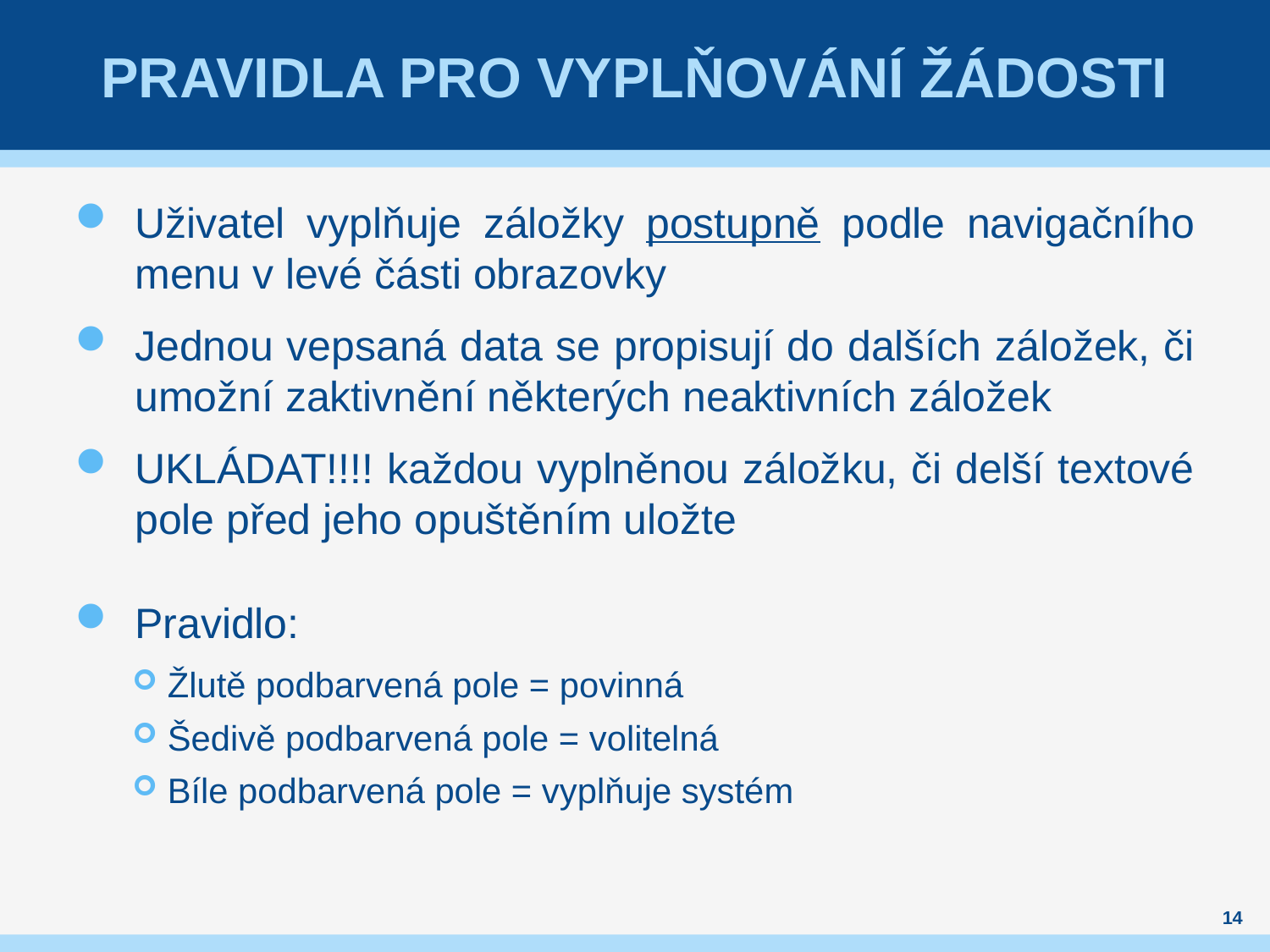

# Pravidla pro vyplňování žádosti
Uživatel vyplňuje záložky postupně podle navigačního menu v levé části obrazovky
Jednou vepsaná data se propisují do dalších záložek, či umožní zaktivnění některých neaktivních záložek
UKLÁDAT!!!! každou vyplněnou záložku, či delší textové pole před jeho opuštěním uložte
Pravidlo:
Žlutě podbarvená pole = povinná
Šedivě podbarvená pole = volitelná
Bíle podbarvená pole = vyplňuje systém
14